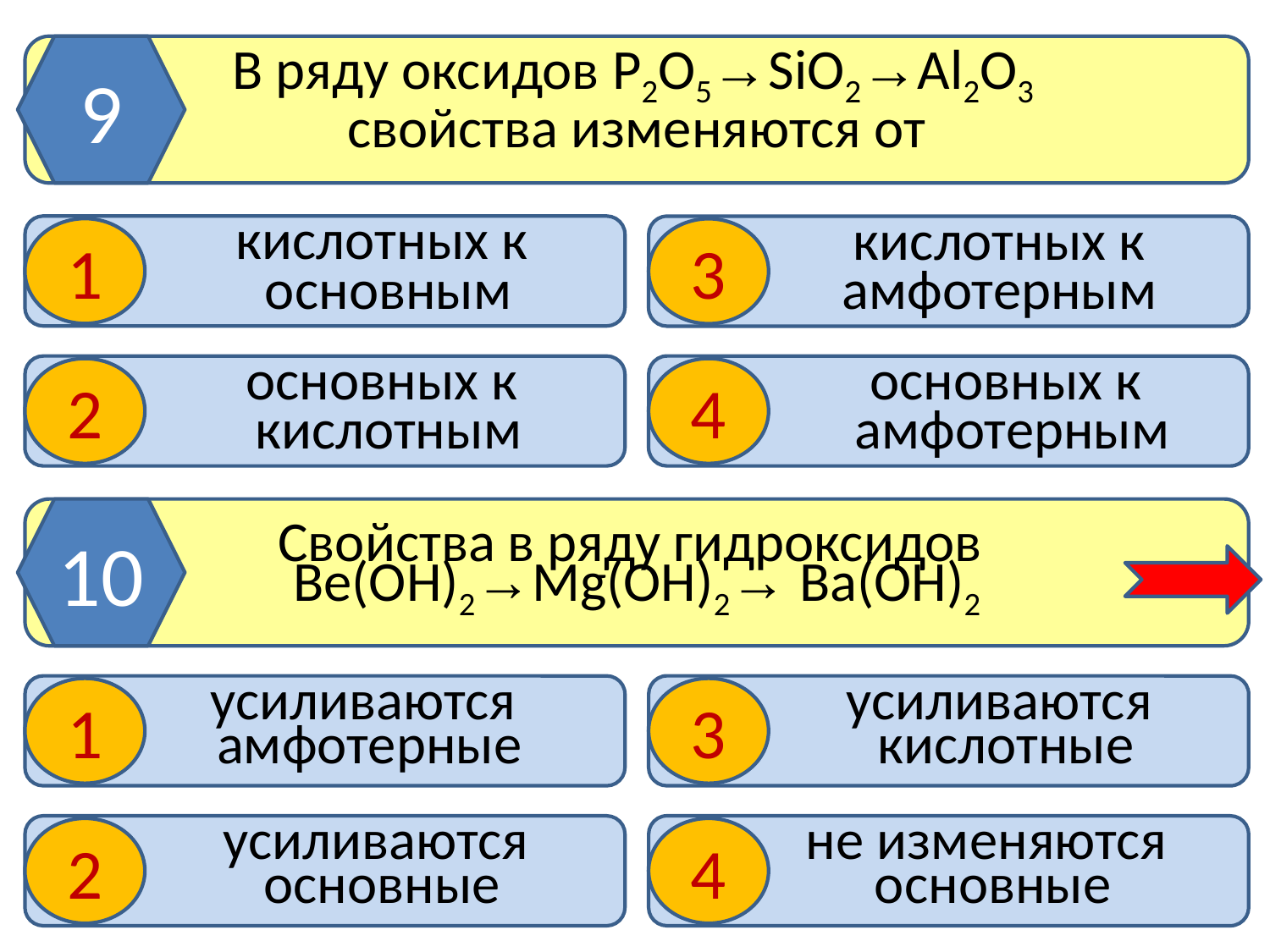

9
В ряду оксидов P2O5→SiO2→Al2O3
свойства изменяются от
         кислотных к
          основным
        кислотных к
        амфотерным
1
3
         основных к
          кислотным
         основных к
          амфотерным
2
4
10

Свойства в ряду гидроксидов
Be(OH)2→Mg(OH)2→ Ba(OH)2

       усиливаются
       амфотерные
        усиливаются
         кислотные
1
3
        усиливаются
         основные
      не изменяются
       основные
2
4